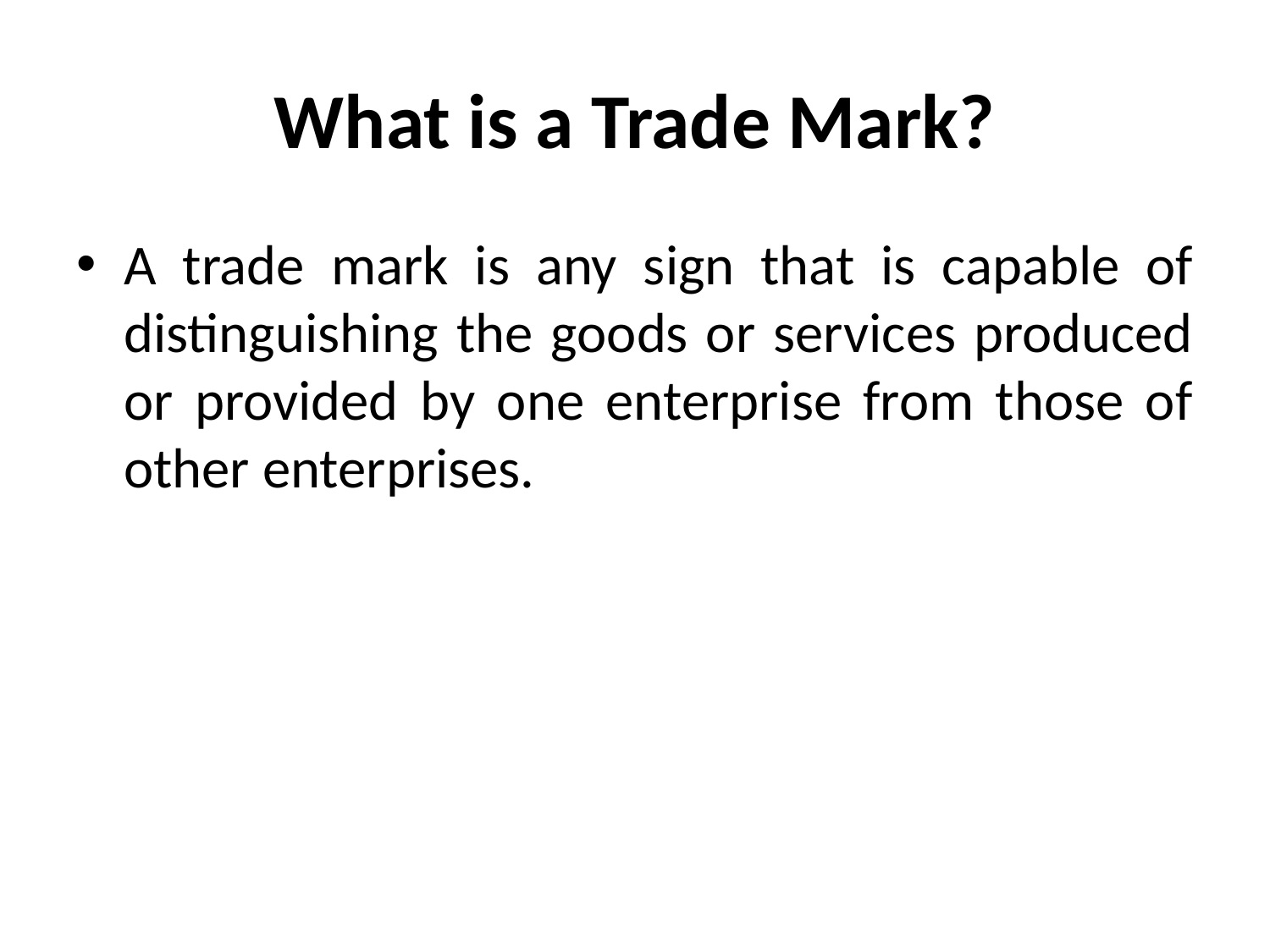

# What is a Trade Mark?
A trade mark is any sign that is capable of distinguishing the goods or services produced or provided by one enterprise from those of other enterprises.